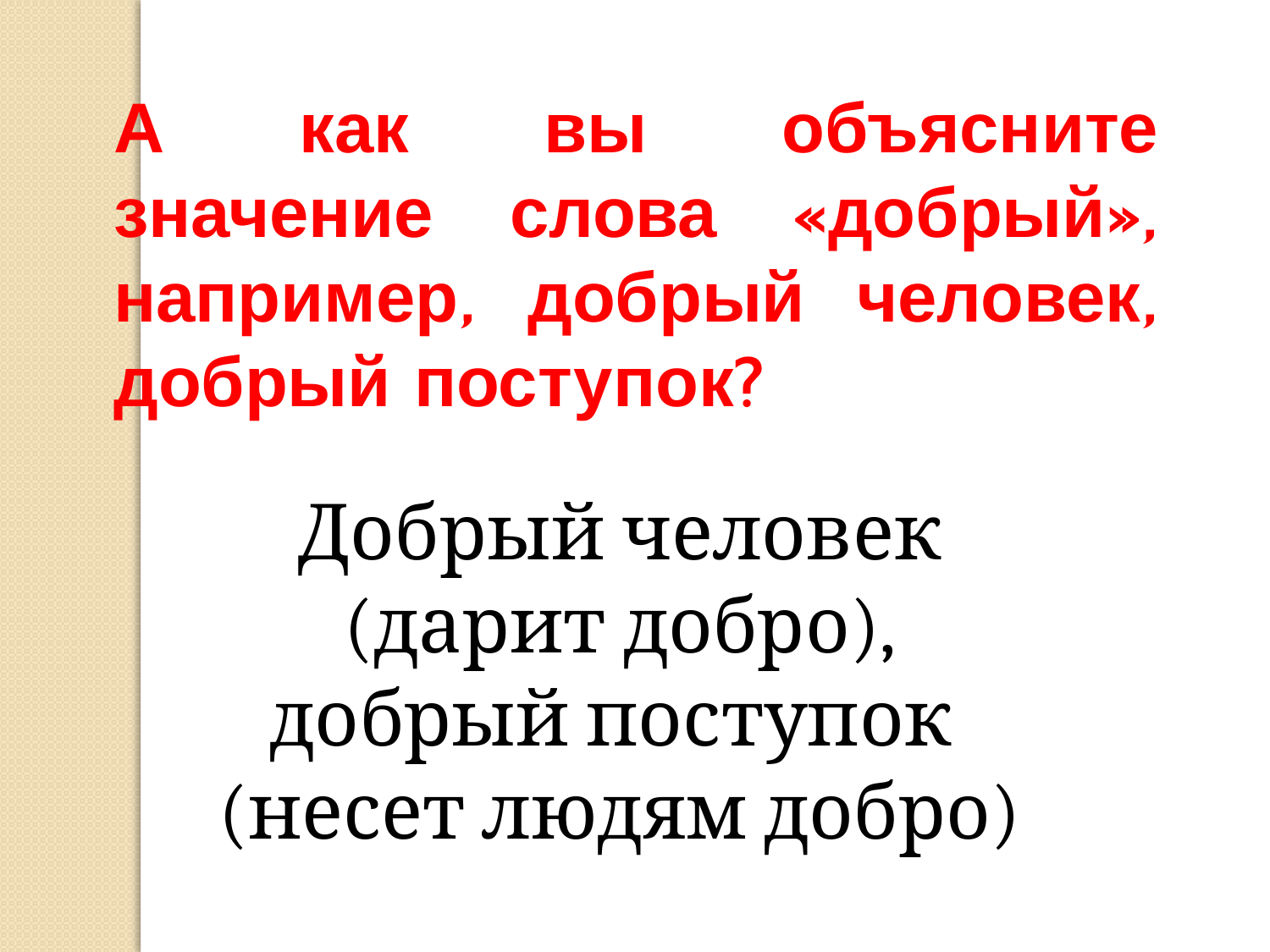

А как вы объясните значение слова «добрый», например, добрый человек, добрый поступок?
Добрый человек
 (дарит добро),
добрый поступок
(несет людям добро)